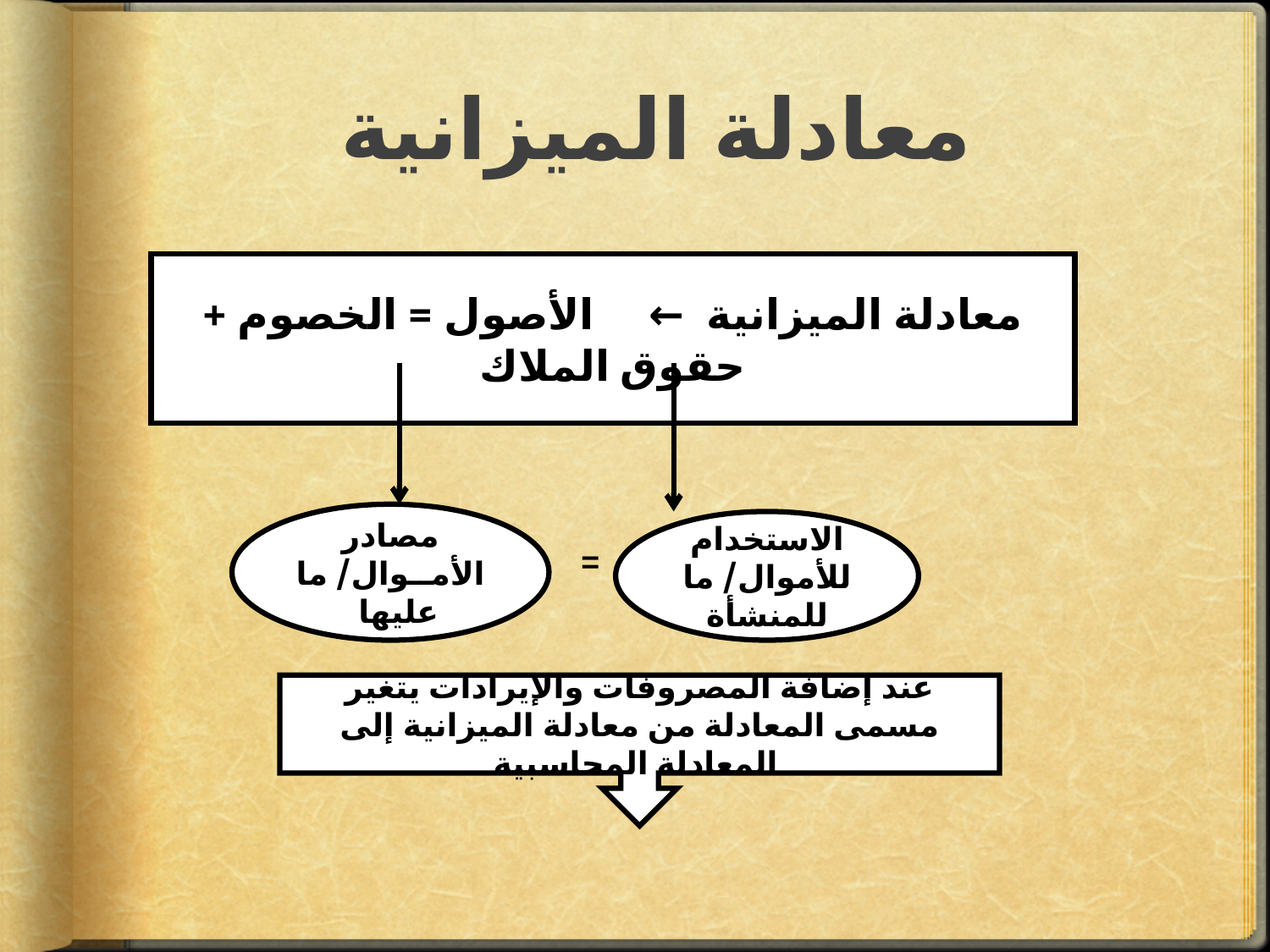

# معادلة الميزانية
معادلة الميزانية  ←     الأصول = الخصوم + حقوق الملاك
مصادر الأمــوال/ ما عليها
الاستخدام للأموال/ ما للمنشأة
=
عند إضافة المصروفات والإيرادات يتغير مسمى المعادلة من معادلة الميزانية إلى المعادلة المحاسبية